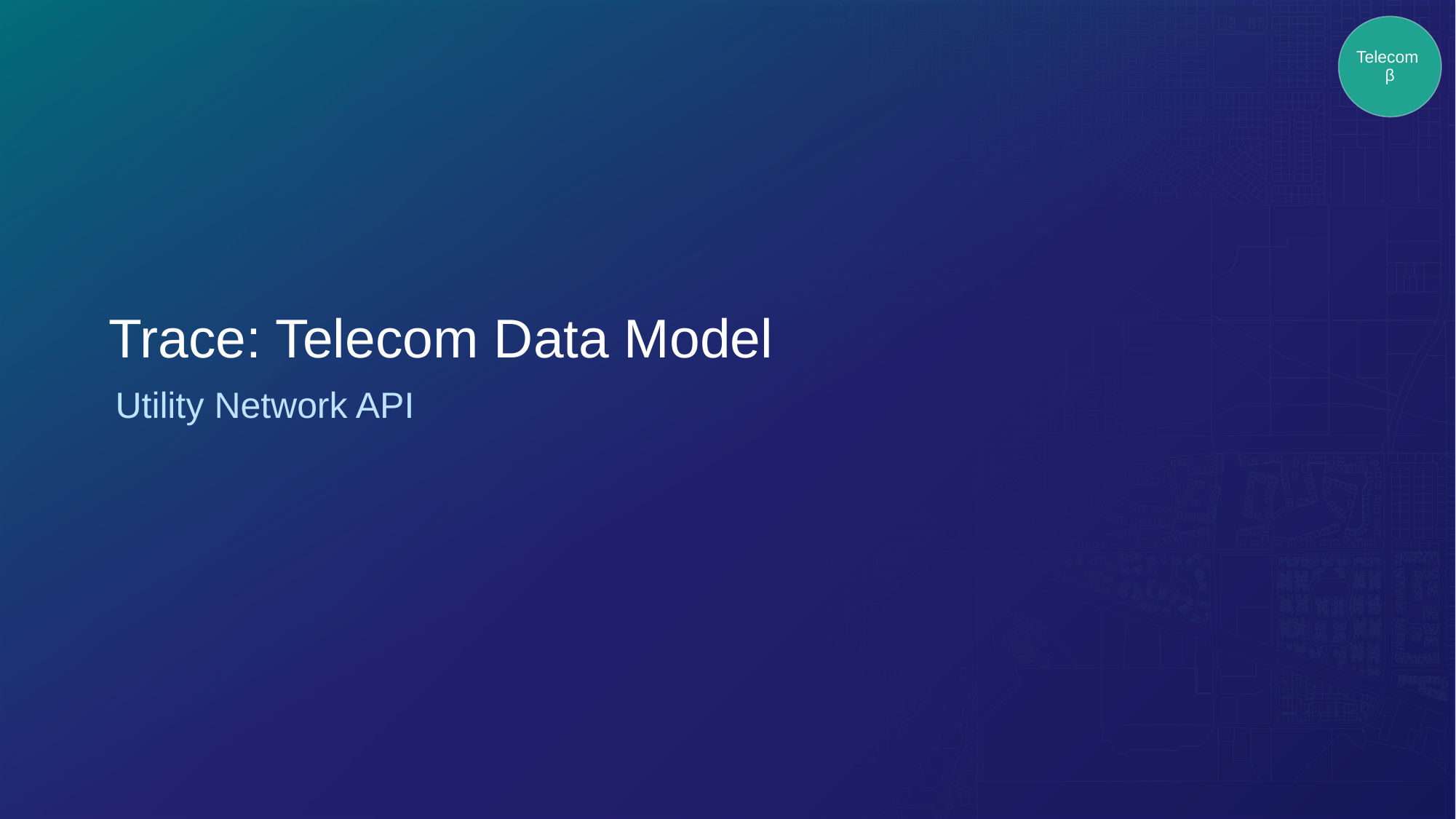

Telecom  β
# Trace: Telecom Data Model
Utility Network API